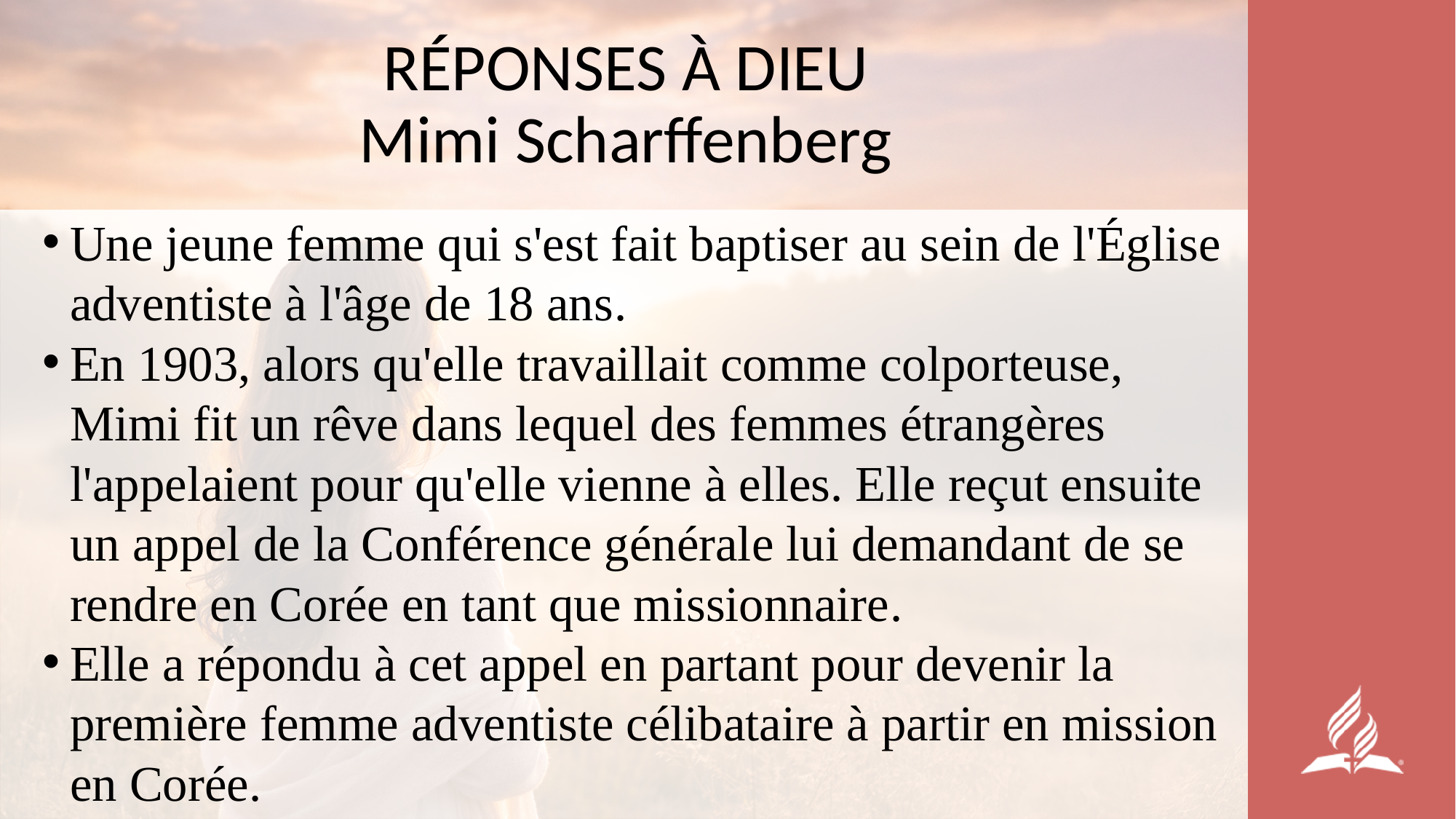

# RÉPONSES À DIEU Mimi Scharffenberg
Une jeune femme qui s'est fait baptiser au sein de l'Église adventiste à l'âge de 18 ans.
En 1903, alors qu'elle travaillait comme colporteuse, Mimi fit un rêve dans lequel des femmes étrangères l'appelaient pour qu'elle vienne à elles. Elle reçut ensuite un appel de la Conférence générale lui demandant de se rendre en Corée en tant que missionnaire.
Elle a répondu à cet appel en partant pour devenir la première femme adventiste célibataire à partir en mission en Corée.